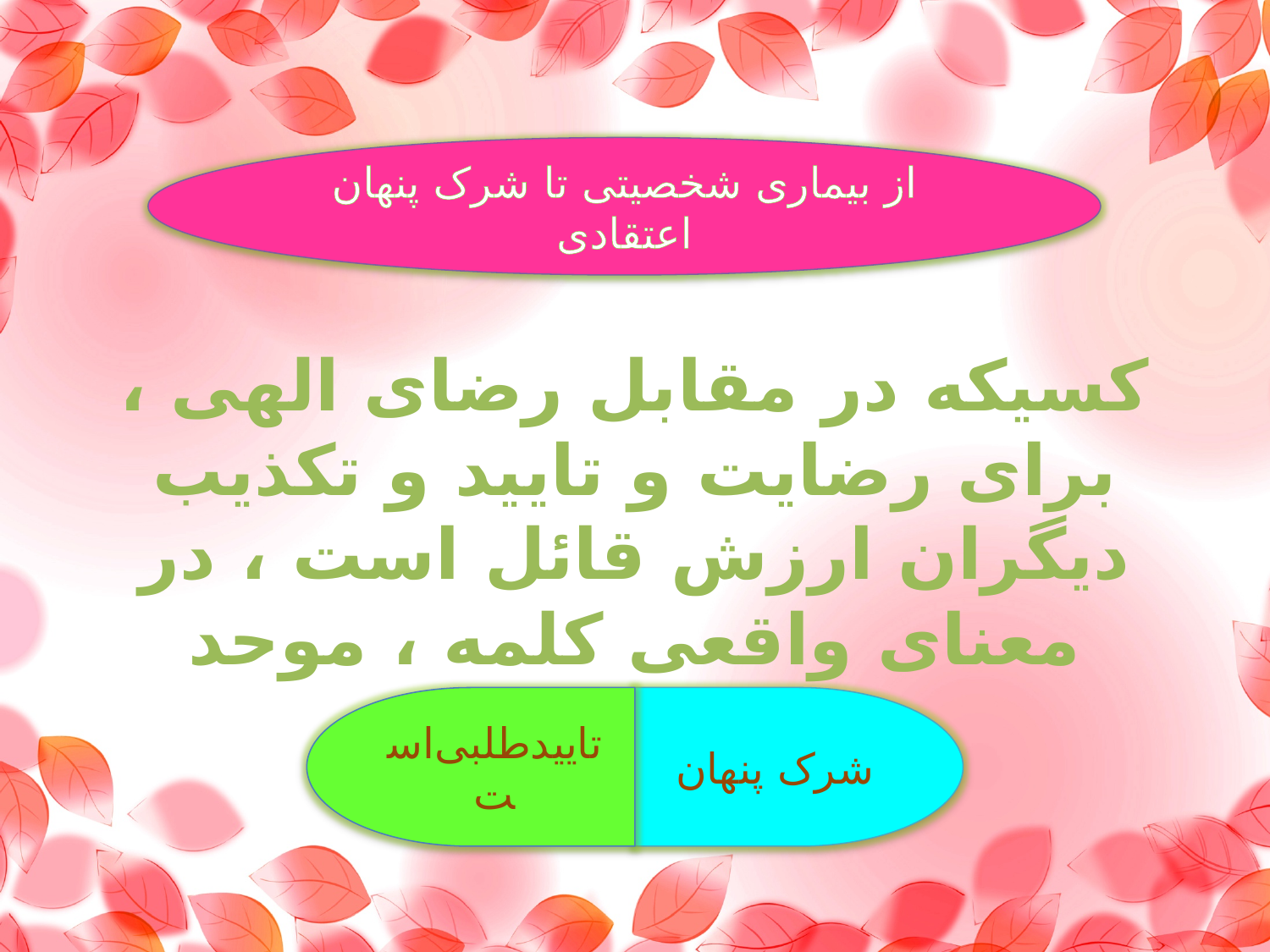

از بیماری شخصیتی تا شرک پنهان اعتقادی
کسیکه در مقابل رضای الهی ، برای رضایت و تایید و تکذیب دیگران ارزش قائل است ، در معنای واقعی کلمه ، موحد نیست
تاییدطلبی‌است
شرک پنهان